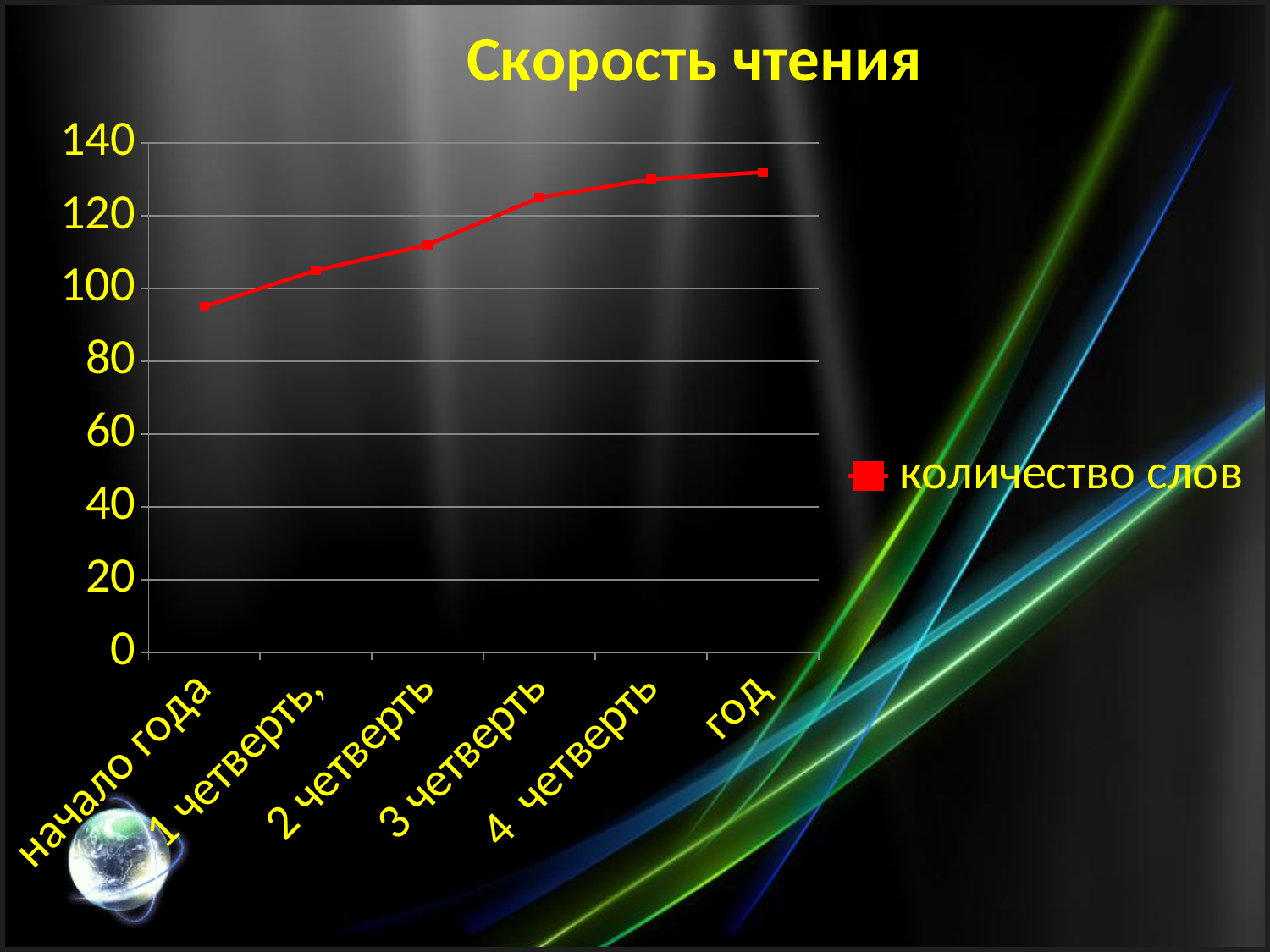

### Chart: Скорость чтения

| Category | количество слов |
|---|---|
| начало года | 95.0 |
| 1 четверть, | 105.0 |
|  2 четверть | 112.0 |
|  3 четверть | 125.0 |
|  4  четверть | 130.0 |
| год | 132.0 |